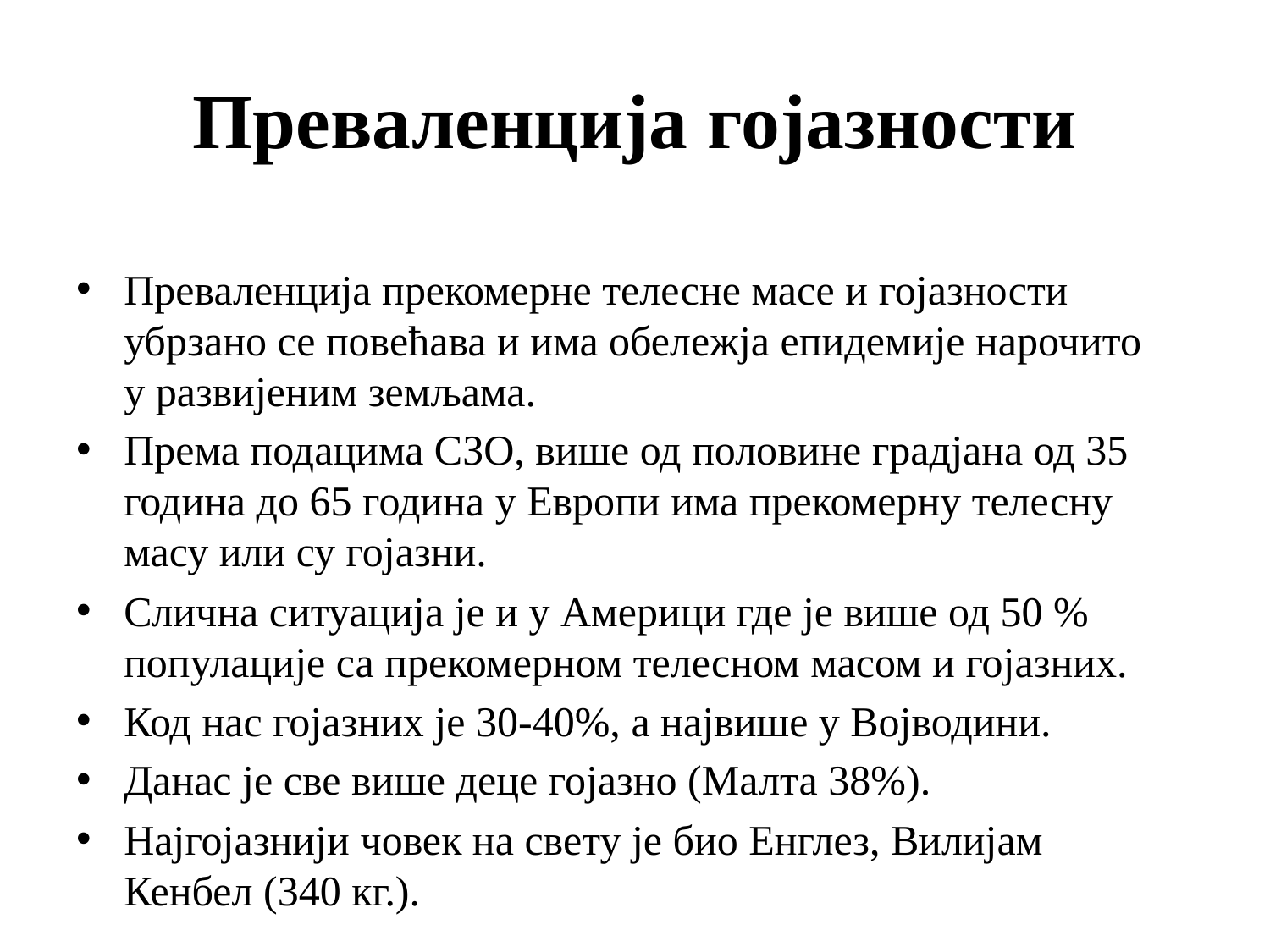

Преваленција гојазности
Преваленција прекомерне телесне масе и гојазности убрзано се повећава и има обележја епидемије нарочито у развијеним земљама.
Према подацима СЗО, више од половине градјана од 35 година до 65 година у Европи има прекомерну телесну масу или су гојазни.
Слична ситуација је и у Америци где је више од 50 % популације са прекомерном телесном масом и гојазних.
Код нас гојазних је 30-40%, а највише у Војводини.
Данас је све више деце гојазно (Малта 38%).
Најгојазнији човек на свету је био Енглез, Вилијам Кенбел (340 кг.).